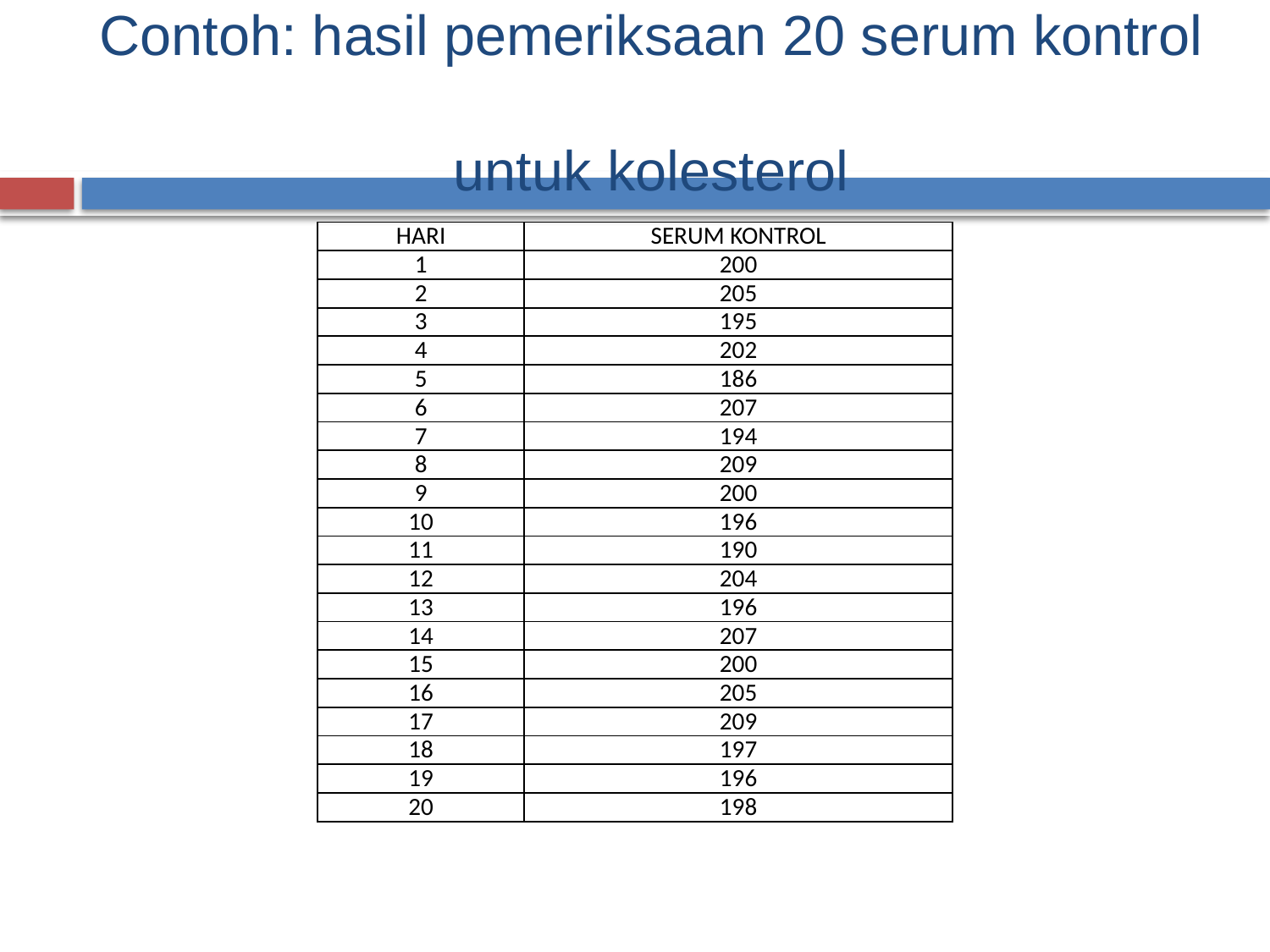

# Contoh: hasil pemeriksaan 20 serum kontrol untuk kolesterol
| HARI | SERUM KONTROL |
| --- | --- |
| 1 | 200 |
| 2 | 205 |
| 3 | 195 |
| 4 | 202 |
| 5 | 186 |
| 6 | 207 |
| 7 | 194 |
| 8 | 209 |
| 9 | 200 |
| 10 | 196 |
| 11 | 190 |
| 12 | 204 |
| 13 | 196 |
| 14 | 207 |
| 15 | 200 |
| 16 | 205 |
| 17 | 209 |
| 18 | 197 |
| 19 | 196 |
| 20 | 198 |